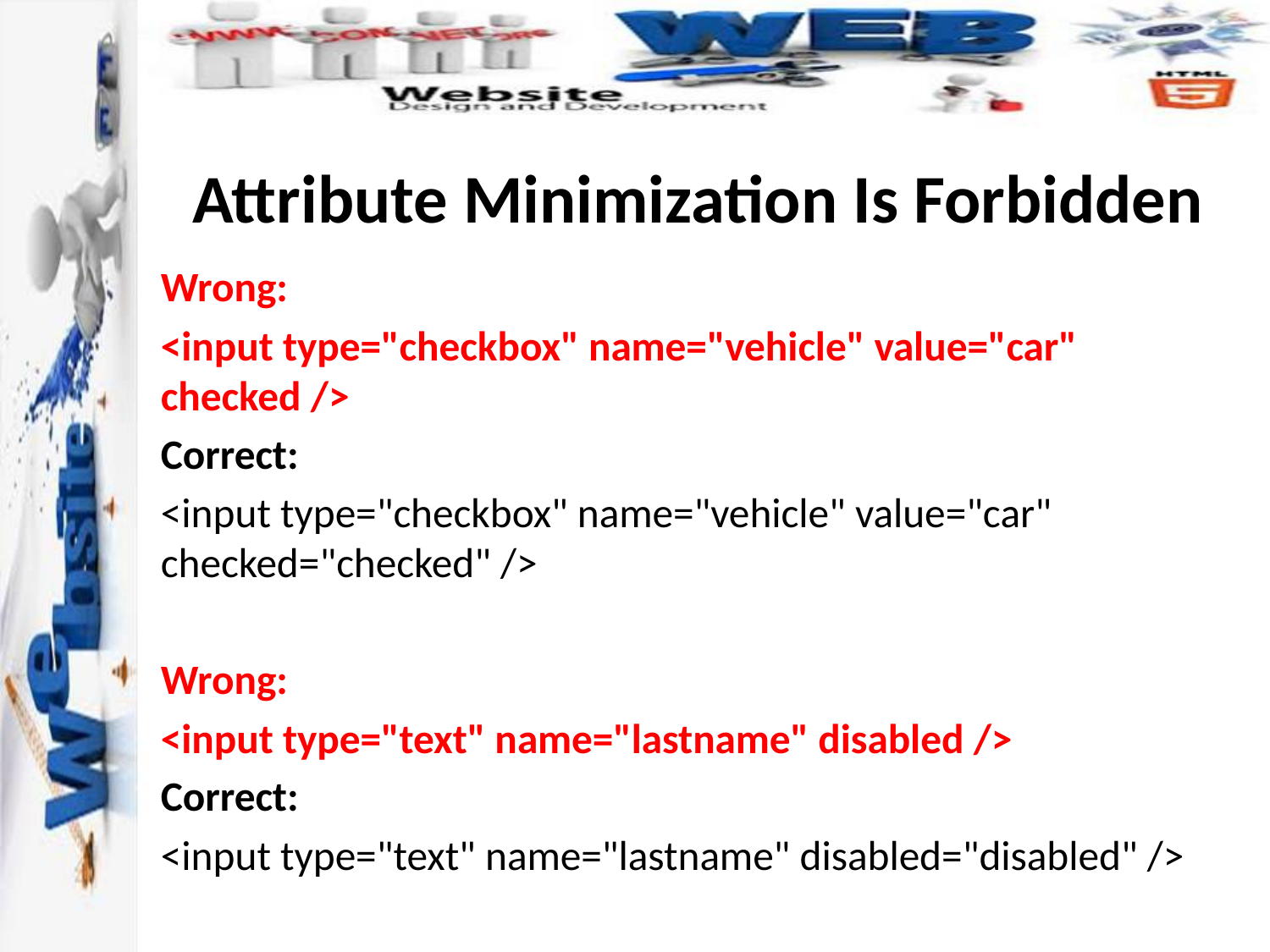

# Attribute Minimization Is Forbidden
Wrong:
<input type="checkbox" name="vehicle" value="car" checked />
Correct:
<input type="checkbox" name="vehicle" value="car" checked="checked" />

Wrong:
<input type="text" name="lastname" disabled />
Correct:
<input type="text" name="lastname" disabled="disabled" />